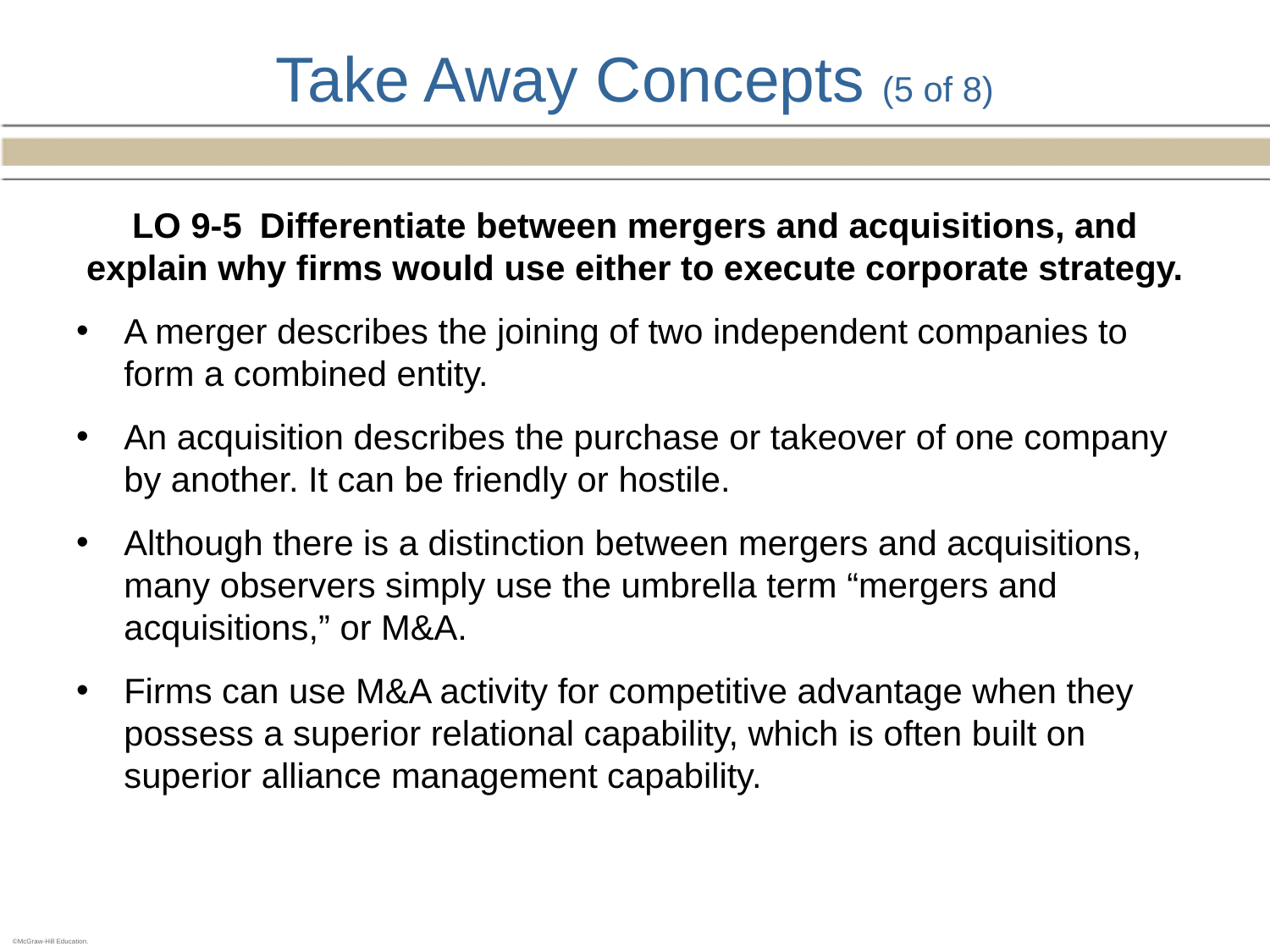

# Take Away Concepts (5 of 8)
LO 9-5 Differentiate between mergers and acquisitions, and explain why firms would use either to execute corporate strategy.
A merger describes the joining of two independent companies to form a combined entity.
An acquisition describes the purchase or takeover of one company by another. It can be friendly or hostile.
Although there is a distinction between mergers and acquisitions, many observers simply use the umbrella term “mergers and acquisitions,” or M&A.
Firms can use M&A activity for competitive advantage when they possess a superior relational capability, which is often built on superior alliance management capability.